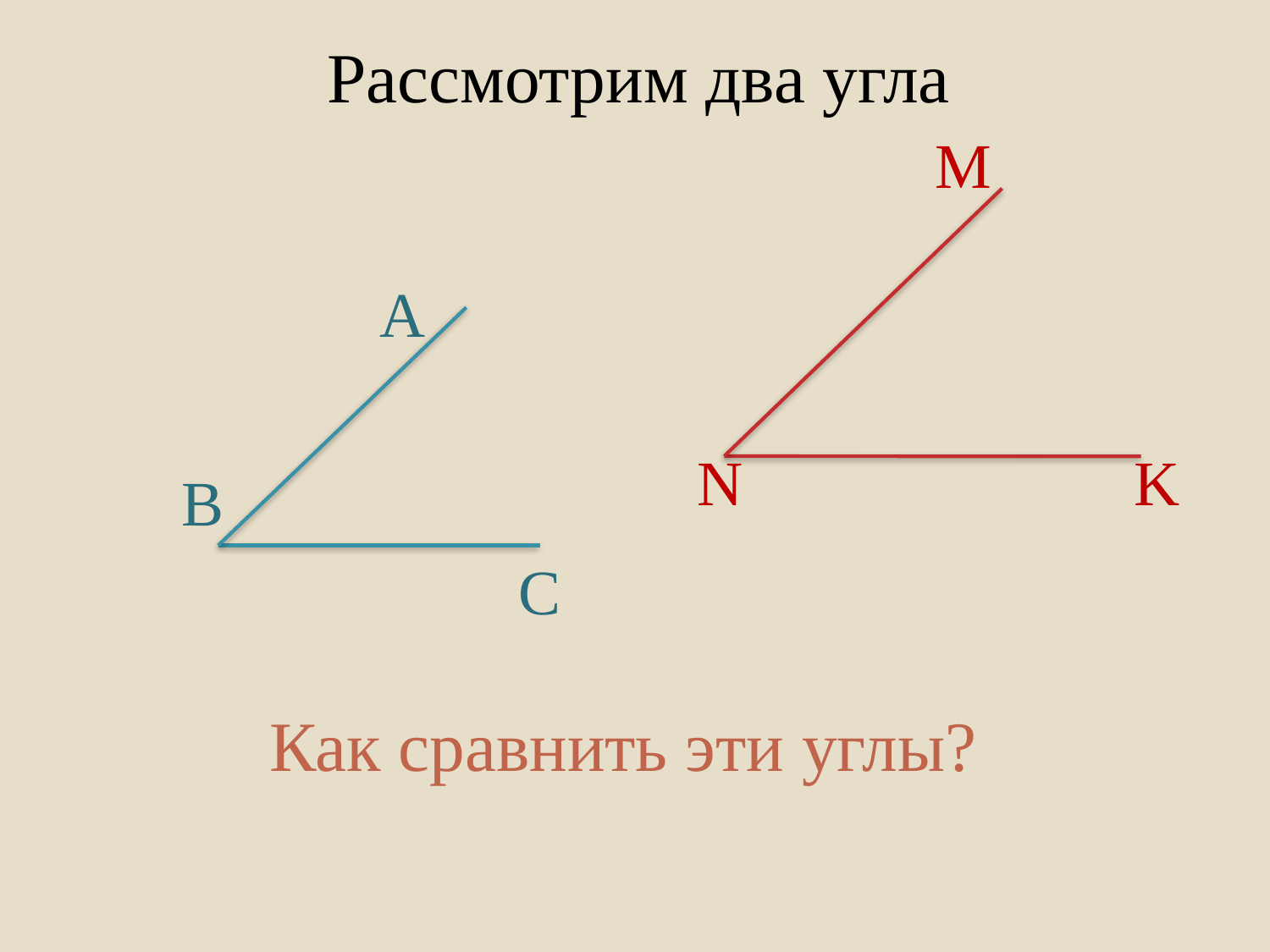

# Рассмотрим два угла
M
N
K
А
B
C
Как сравнить эти углы?